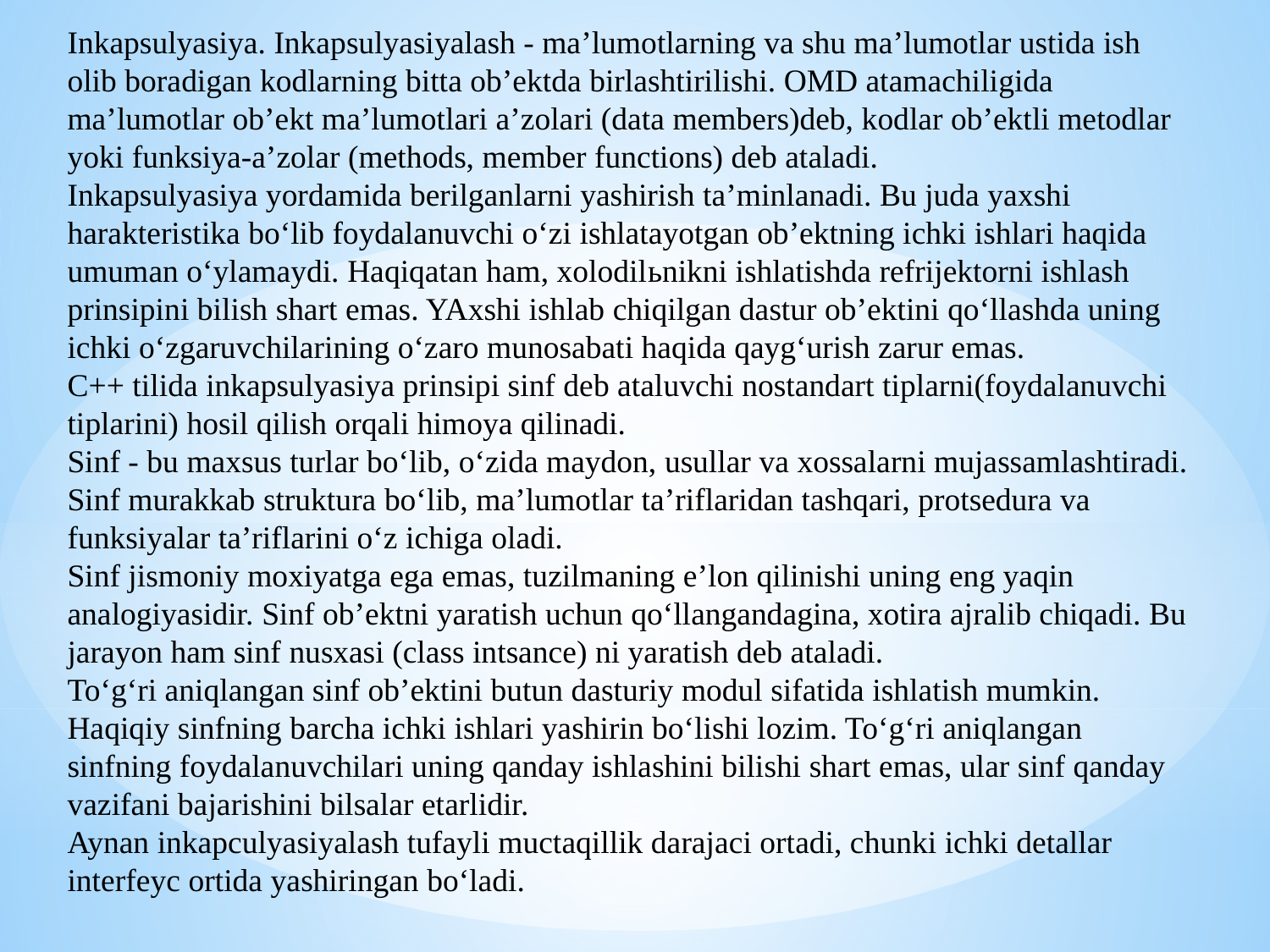

Inkapsulyasiya. Inkapsulyasiyalash - ma’lumotlarning va shu ma’lumotlar ustida ish olib boradigan kodlarning bitta ob’ektda birlashtirilishi. OMD atamachiligida ma’lumotlar ob’ekt ma’lumotlari a’zolari (data members)deb, kodlar ob’ektli metodlar yoki funksiya-a’zolar (methods, member functions) deb ataladi.
Inkapsulyasiya yordamida berilganlarni yashirish ta’minlanadi. Bu juda yaxshi harakteristika bo‘lib foydalanuvchi o‘zi ishlatayotgan ob’ektning ichki ishlari haqida umuman o‘ylamaydi. Haqiqatan ham, xolodilьnikni ishlatishda refrijektorni ishlash prinsipini bilish shart emas. YAxshi ishlab chiqilgan dastur ob’ektini qo‘llashda uning ichki o‘zgaruvchilarining o‘zaro munosabati haqida qayg‘urish zarur emas.
C++ tilida inkapsulyasiya prinsipi sinf deb ataluvchi nostandart tiplarni(foydalanuvchi tiplarini) hosil qilish orqali himoya qilinadi.
Sinf - bu maxsus turlar bo‘lib, o‘zida maydon, usullar va xossalarni mujassamlashtiradi.
Sinf murakkab struktura bo‘lib, ma’lumotlar ta’riflaridan tashqari, protsedura va funksiyalar ta’riflarini o‘z ichiga oladi.
Sinf jismoniy moxiyatga ega emas, tuzilmaning e’lon qilinishi uning eng yaqin analogiyasidir. Sinf ob’ektni yaratish uchun qo‘llangandagina, xotira ajralib chiqadi. Bu jarayon ham sinf nusxasi (class intsance) ni yaratish deb ataladi.
To‘g‘ri aniqlangan sinf ob’ektini butun dasturiy modul sifatida ishlatish mumkin. Haqiqiy sinfning barcha ichki ishlari yashirin bo‘lishi lozim. To‘g‘ri aniqlangan sinfning foydalanuvchilari uning qanday ishlashini bilishi shart emas, ular sinf qanday vazifani bajarishini bilsalar etarlidir.
Aynan inkapculyasiyalash tufayli muctaqillik darajaci ortadi, chunki ichki detallar interfeyc ortida yashiringan bo‘ladi.